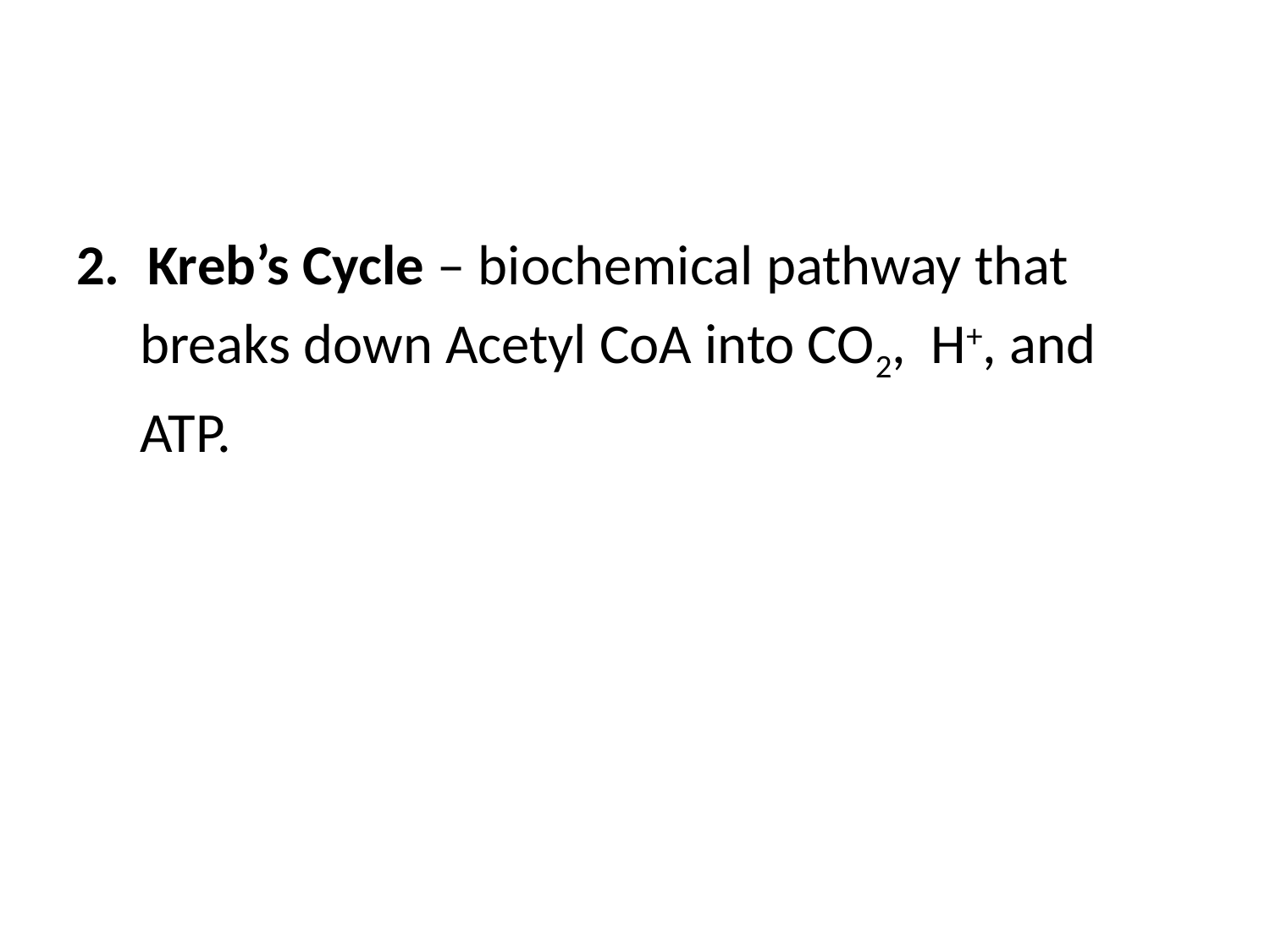

#
Kreb’s Cycle – biochemical pathway that
     breaks down Acetyl CoA into CO2,  H+, and
     ATP.